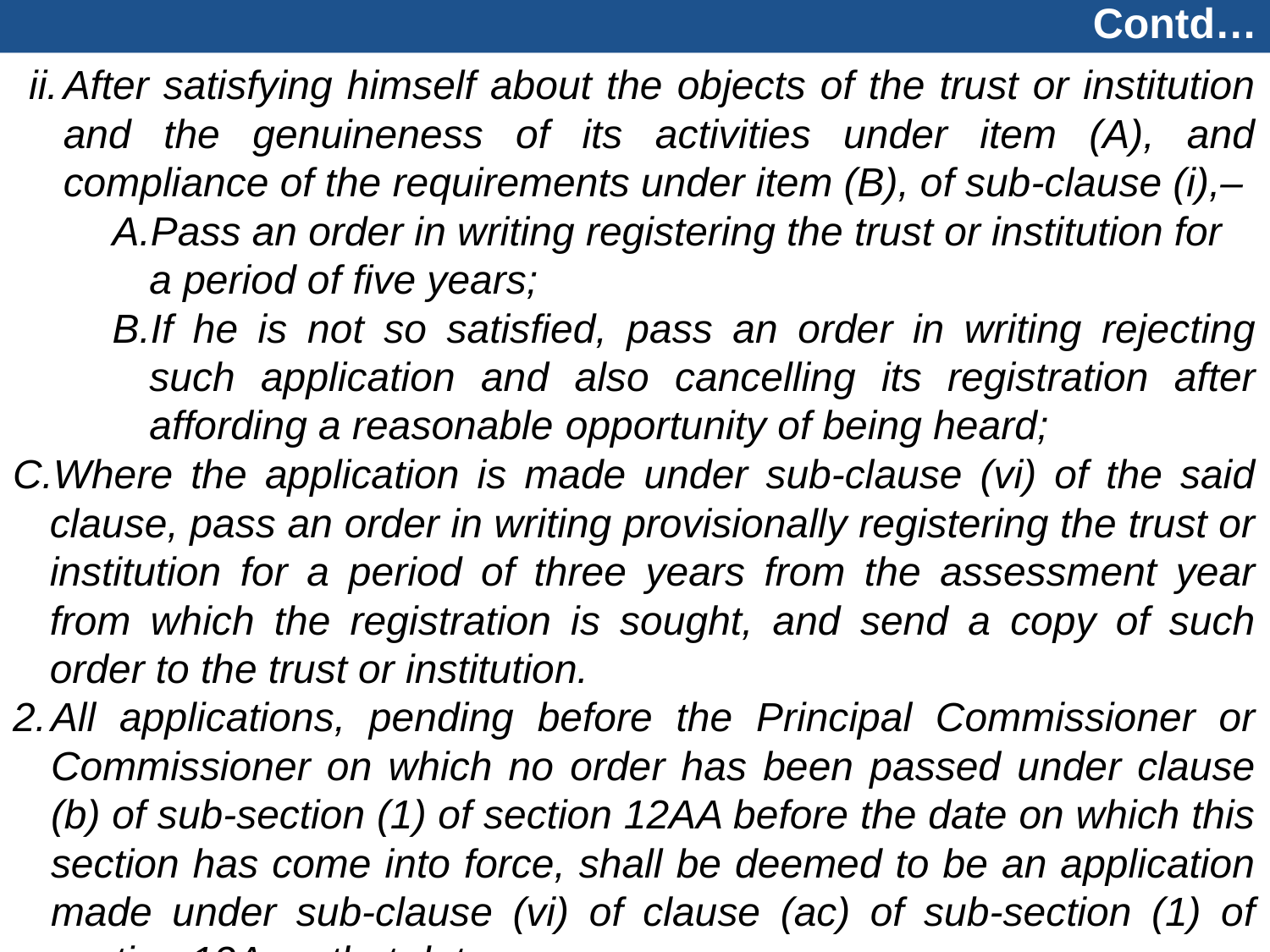

# Contd…
After satisfying himself about the objects of the trust or institution and the genuineness of its activities under item (A), and compliance of the requirements under item (B), of sub-clause (i),–
Pass an order in writing registering the trust or institution for a period of five years;
If he is not so satisfied, pass an order in writing rejecting such application and also cancelling its registration after affording a reasonable opportunity of being heard;
Where the application is made under sub-clause (vi) of the said clause, pass an order in writing provisionally registering the trust or institution for a period of three years from the assessment year from which the registration is sought, and send a copy of such order to the trust or institution.
All applications, pending before the Principal Commissioner or Commissioner on which no order has been passed under clause (b) of sub-section (1) of section 12AA before the date on which this section has come into force, shall be deemed to be an application made under sub-clause (vi) of clause (ac) of sub-section (1) of section 12A on that date.
The order under clause (a), sub-clause (ii) of clause (b) and clause (c), of sub-section (1) shall be passed, in such form and manner as may be prescribed, before expiry of the period of three months, six months and one month, respectively, calculated the month in which the application was received. from the end of the month in which application was received.